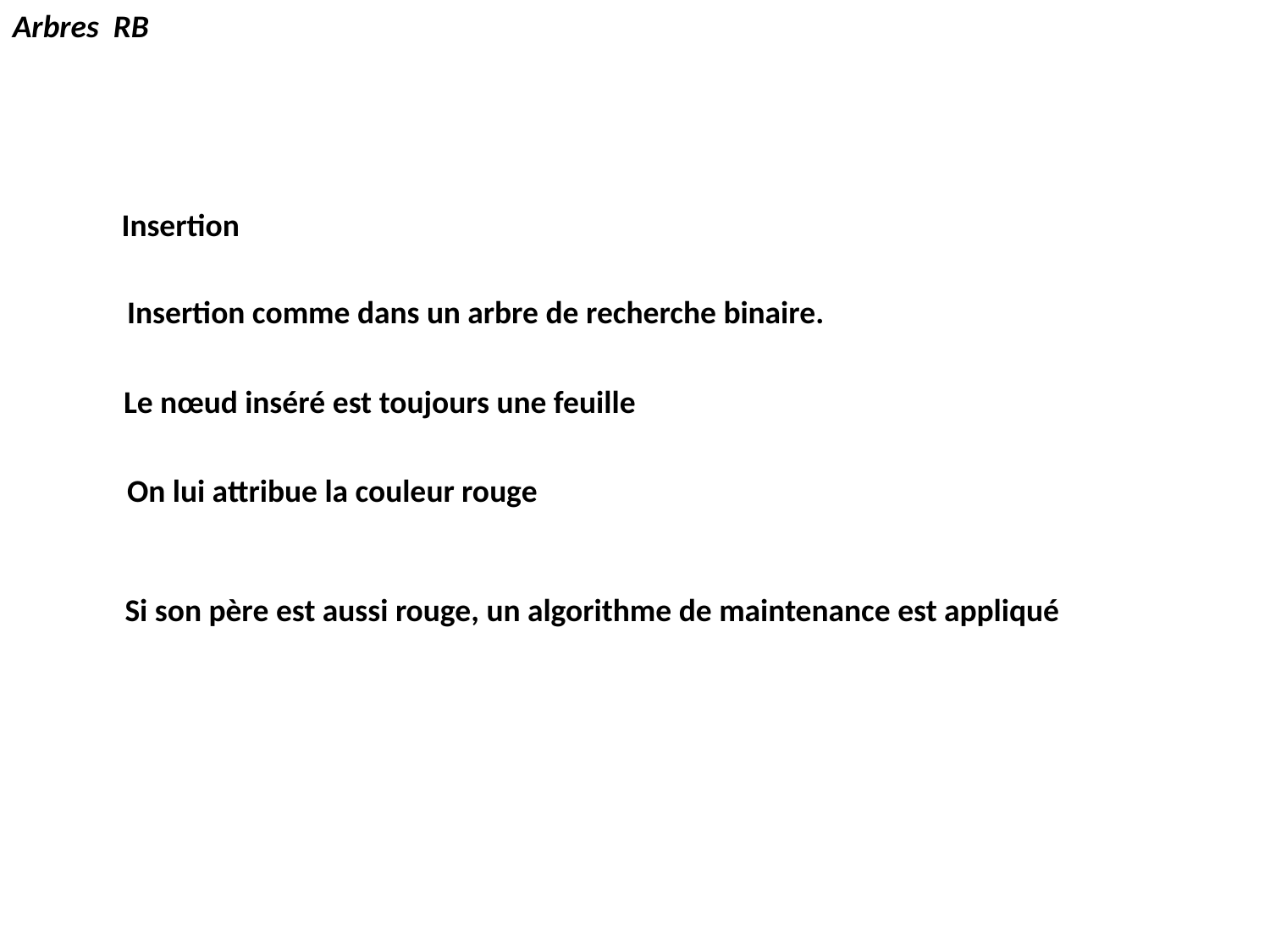

Arbres  RB

Insertion
Insertion comme dans un arbre de recherche binaire.
Le nœud inséré est toujours une feuille
On lui attribue la couleur rouge
Si son père est aussi rouge, un algorithme de maintenance est appliqué